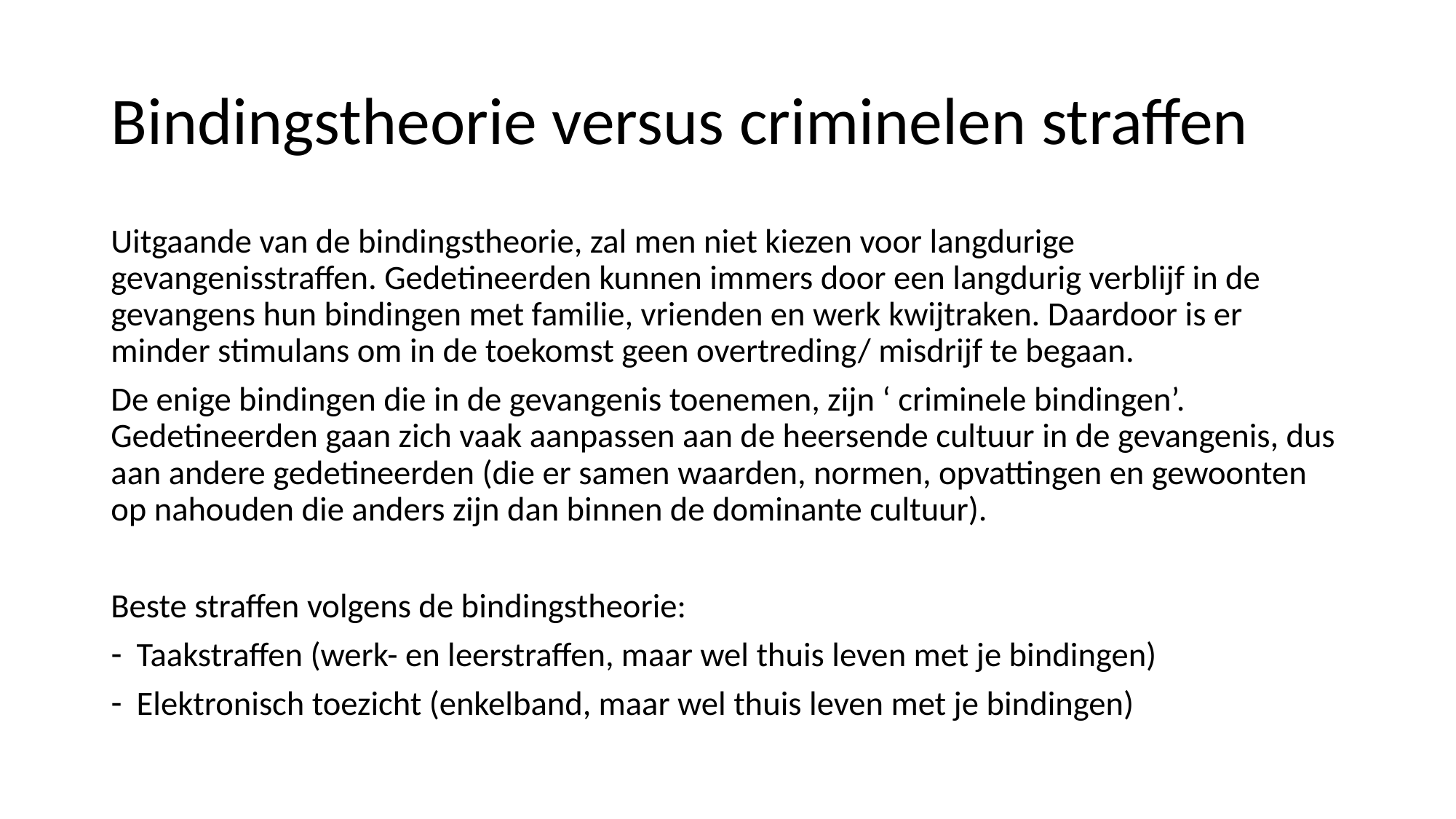

# Bindingstheorie versus criminelen straffen
Uitgaande van de bindingstheorie, zal men niet kiezen voor langdurige gevangenisstraffen. Gedetineerden kunnen immers door een langdurig verblijf in de gevangens hun bindingen met familie, vrienden en werk kwijtraken. Daardoor is er minder stimulans om in de toekomst geen overtreding/ misdrijf te begaan.
De enige bindingen die in de gevangenis toenemen, zijn ‘ criminele bindingen’. Gedetineerden gaan zich vaak aanpassen aan de heersende cultuur in de gevangenis, dus aan andere gedetineerden (die er samen waarden, normen, opvattingen en gewoonten op nahouden die anders zijn dan binnen de dominante cultuur).

Beste straffen volgens de bindingstheorie:
Taakstraffen (werk- en leerstraffen, maar wel thuis leven met je bindingen)
Elektronisch toezicht (enkelband, maar wel thuis leven met je bindingen)